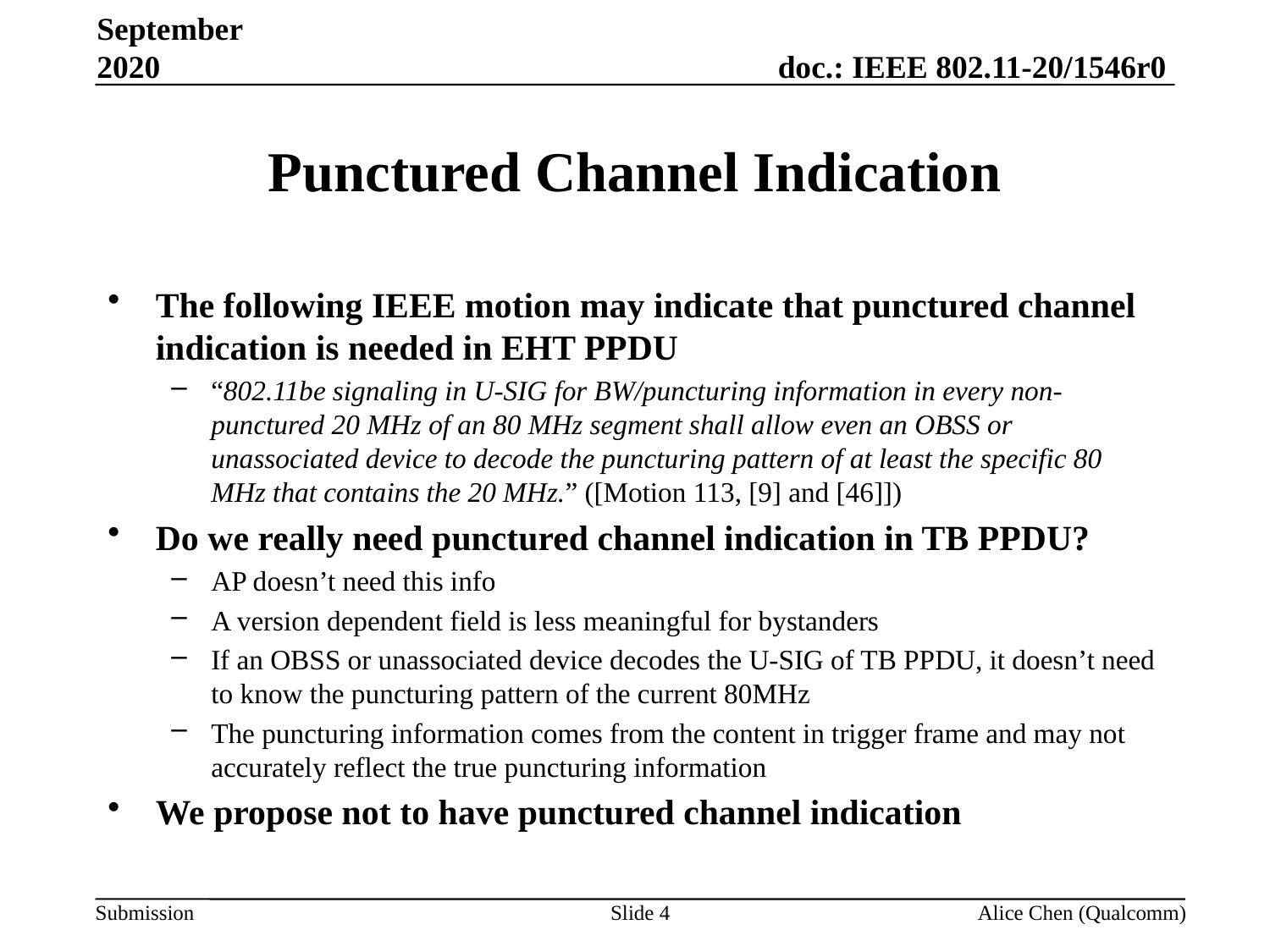

September 2020
# Punctured Channel Indication
The following IEEE motion may indicate that punctured channel indication is needed in EHT PPDU
“802.11be signaling in U-SIG for BW/puncturing information in every non-punctured 20 MHz of an 80 MHz segment shall allow even an OBSS or unassociated device to decode the puncturing pattern of at least the specific 80 MHz that contains the 20 MHz.” ([Motion 113, [9] and [46]])
Do we really need punctured channel indication in TB PPDU?
AP doesn’t need this info
A version dependent field is less meaningful for bystanders
If an OBSS or unassociated device decodes the U-SIG of TB PPDU, it doesn’t need to know the puncturing pattern of the current 80MHz
The puncturing information comes from the content in trigger frame and may not accurately reflect the true puncturing information
We propose not to have punctured channel indication

Slide 4
Alice Chen (Qualcomm)